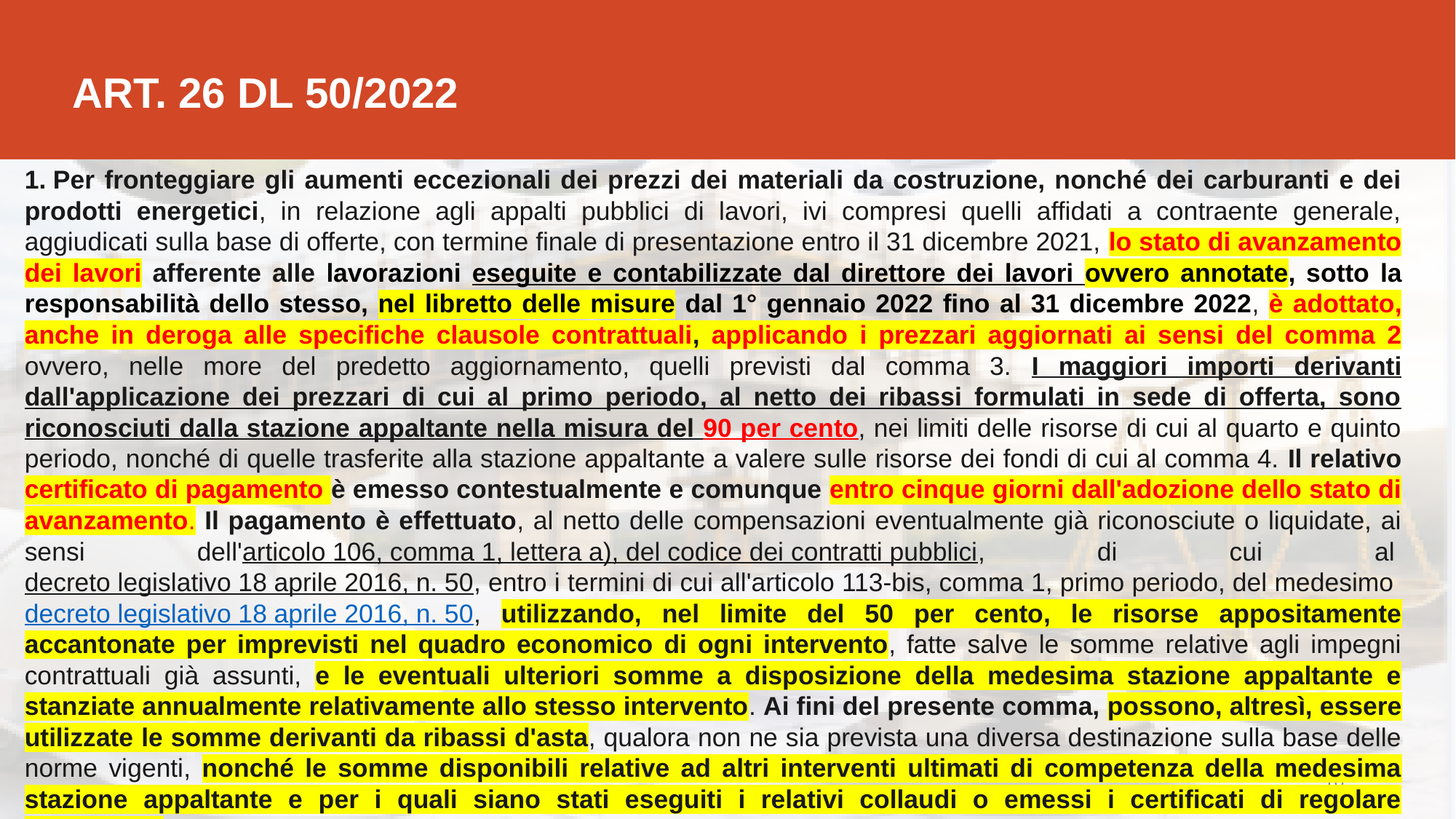

# ART. 26 DL 50/2022

1. Per fronteggiare gli aumenti eccezionali dei prezzi dei materiali da costruzione, nonché dei carburanti e dei prodotti energetici, in relazione agli appalti pubblici di lavori, ivi compresi quelli affidati a contraente generale, aggiudicati sulla base di offerte, con termine finale di presentazione entro il 31 dicembre 2021, lo stato di avanzamento dei lavori afferente alle lavorazioni eseguite e contabilizzate dal direttore dei lavori ovvero annotate, sotto la responsabilità dello stesso, nel libretto delle misure dal 1° gennaio 2022 fino al 31 dicembre 2022, è adottato, anche in deroga alle specifiche clausole contrattuali, applicando i prezzari aggiornati ai sensi del comma 2 ovvero, nelle more del predetto aggiornamento, quelli previsti dal comma 3. I maggiori importi derivanti dall'applicazione dei prezzari di cui al primo periodo, al netto dei ribassi formulati in sede di offerta, sono riconosciuti dalla stazione appaltante nella misura del 90 per cento, nei limiti delle risorse di cui al quarto e quinto periodo, nonché di quelle trasferite alla stazione appaltante a valere sulle risorse dei fondi di cui al comma 4. Il relativo certificato di pagamento è emesso contestualmente e comunque entro cinque giorni dall'adozione dello stato di avanzamento. Il pagamento è effettuato, al netto delle compensazioni eventualmente già riconosciute o liquidate, ai sensi dell'articolo 106, comma 1, lettera a), del codice dei contratti pubblici, di cui al decreto legislativo 18 aprile 2016, n. 50, entro i termini di cui all'articolo 113-bis, comma 1, primo periodo, del medesimo decreto legislativo 18 aprile 2016, n. 50, utilizzando, nel limite del 50 per cento, le risorse appositamente accantonate per imprevisti nel quadro economico di ogni intervento, fatte salve le somme relative agli impegni contrattuali già assunti, e le eventuali ulteriori somme a disposizione della medesima stazione appaltante e stanziate annualmente relativamente allo stesso intervento. Ai fini del presente comma, possono, altresì, essere utilizzate le somme derivanti da ribassi d'asta, qualora non ne sia prevista una diversa destinazione sulla base delle norme vigenti, nonché le somme disponibili relative ad altri interventi ultimati di competenza della medesima stazione appaltante e per i quali siano stati eseguiti i relativi collaudi o emessi i certificati di regolare esecuzione, nel rispetto delle procedure contabili della spesa e nei limiti della residua spesa autorizzata disponibile alla data di entrata in vigore del presente decreto….
10